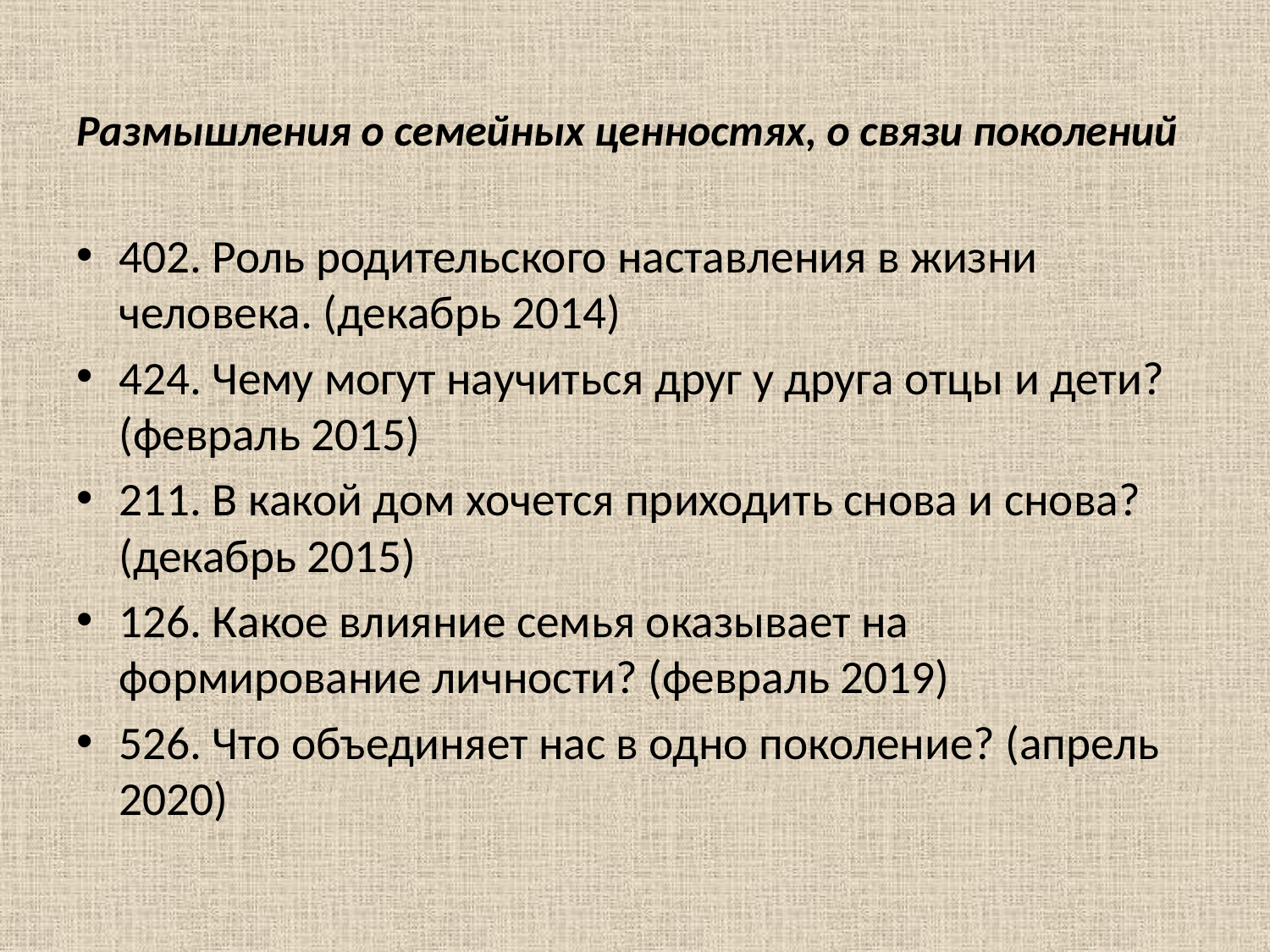

#
Размышления о семейных ценностях, о связи поколений

402. Роль родительского наставления в жизни человека. (декабрь 2014)
424. Чему могут научиться друг у друга отцы и дети? (февраль 2015)
211. В какой дом хочется приходить снова и снова? (декабрь 2015)
126. Какое влияние семья оказывает на формирование личности? (февраль 2019)
526. Что объединяет нас в одно поколение? (апрель 2020)